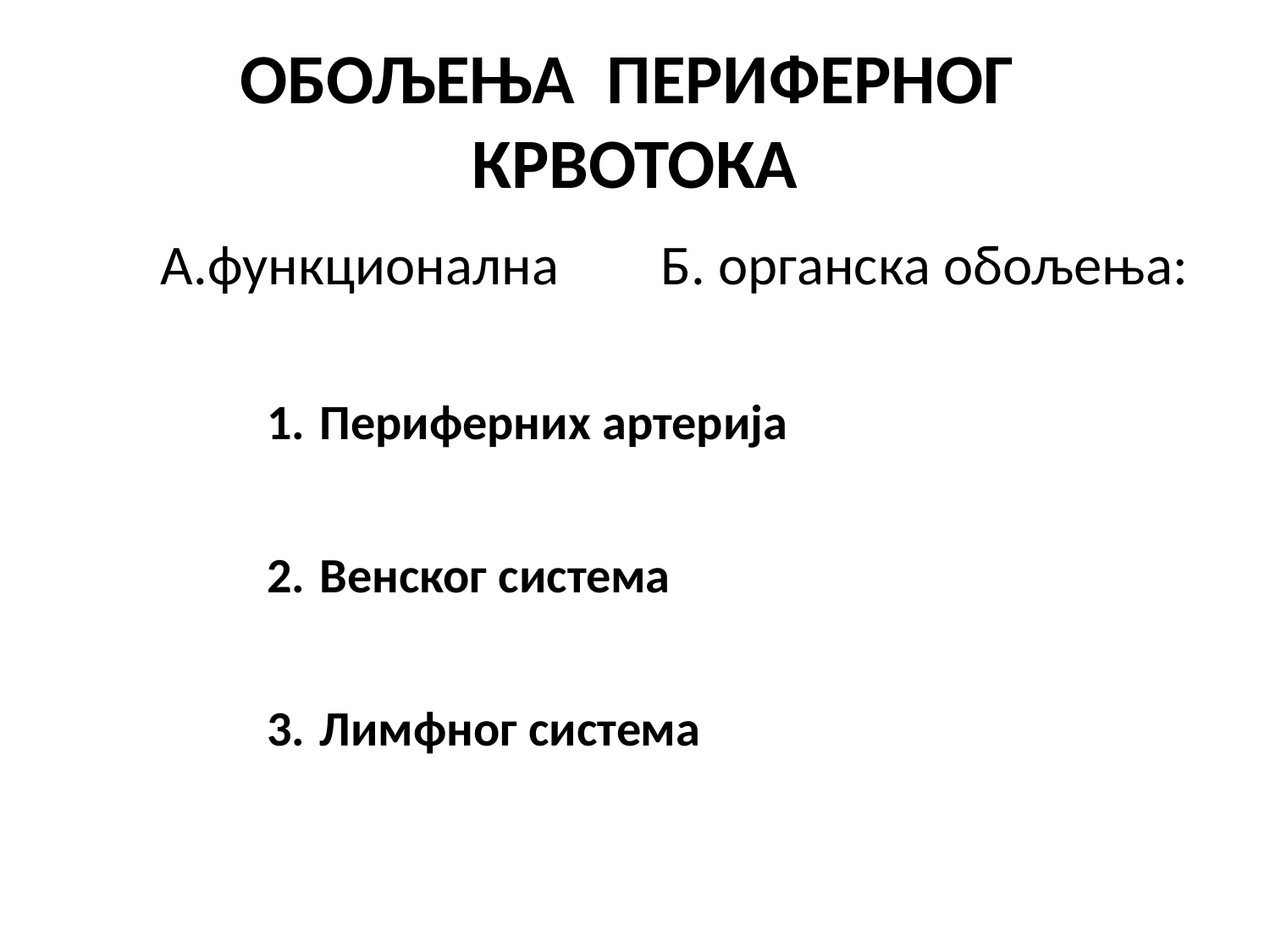

# ОБОЉЕЊА  ПЕРИФЕРНОГ  КРВОТОКА
	А.функционална        Б. органска обољења:

Периферних артерија

Венског система

Лимфног система